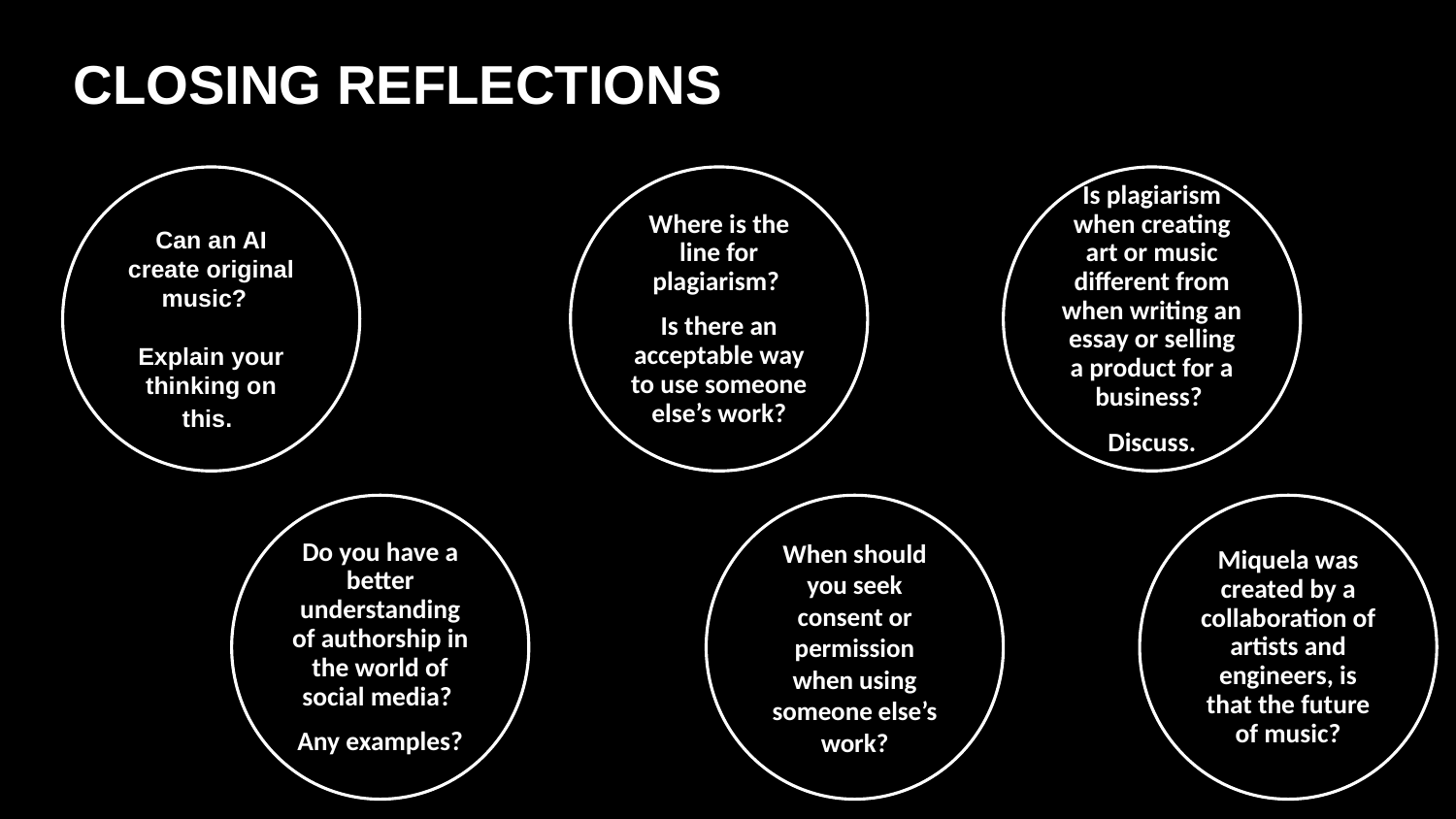

# CLOSING REFLECTIONS

Can an AI create original music?

Explain your thinking on this.

Where is the line for plagiarism?
Is there an acceptable way to use someone else’s work?
Is plagiarism when creating art or music different from when writing an essay or selling a product for a business?
Discuss.
Do you have a better understanding of authorship in the world of social media?
Any examples?
When should you seek consent or permission when using someone else’s work?
Miquela was created by a collaboration of artists and engineers, is that the future of music?